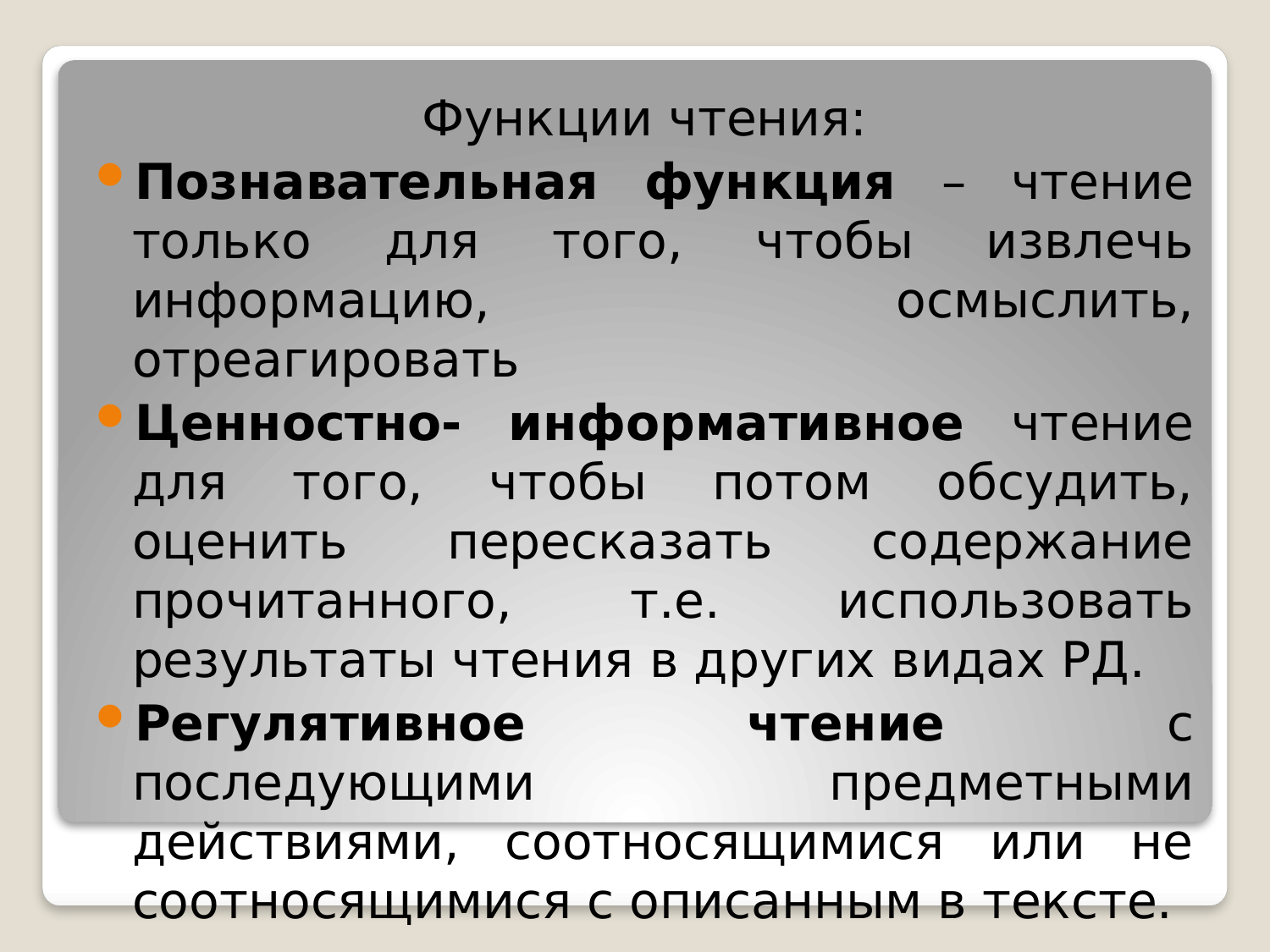

Функции чтения:
Познавательная функция – чтение только для того, чтобы извлечь информацию, осмыслить, отреагировать
Ценностно- информативное чтение для того, чтобы потом обсудить, оценить пересказать содержание прочитанного, т.е. использовать результаты чтения в других видах РД.
Регулятивное чтение с последующими предметными действиями, соотносящимися или не соотносящимися с описанным в тексте.